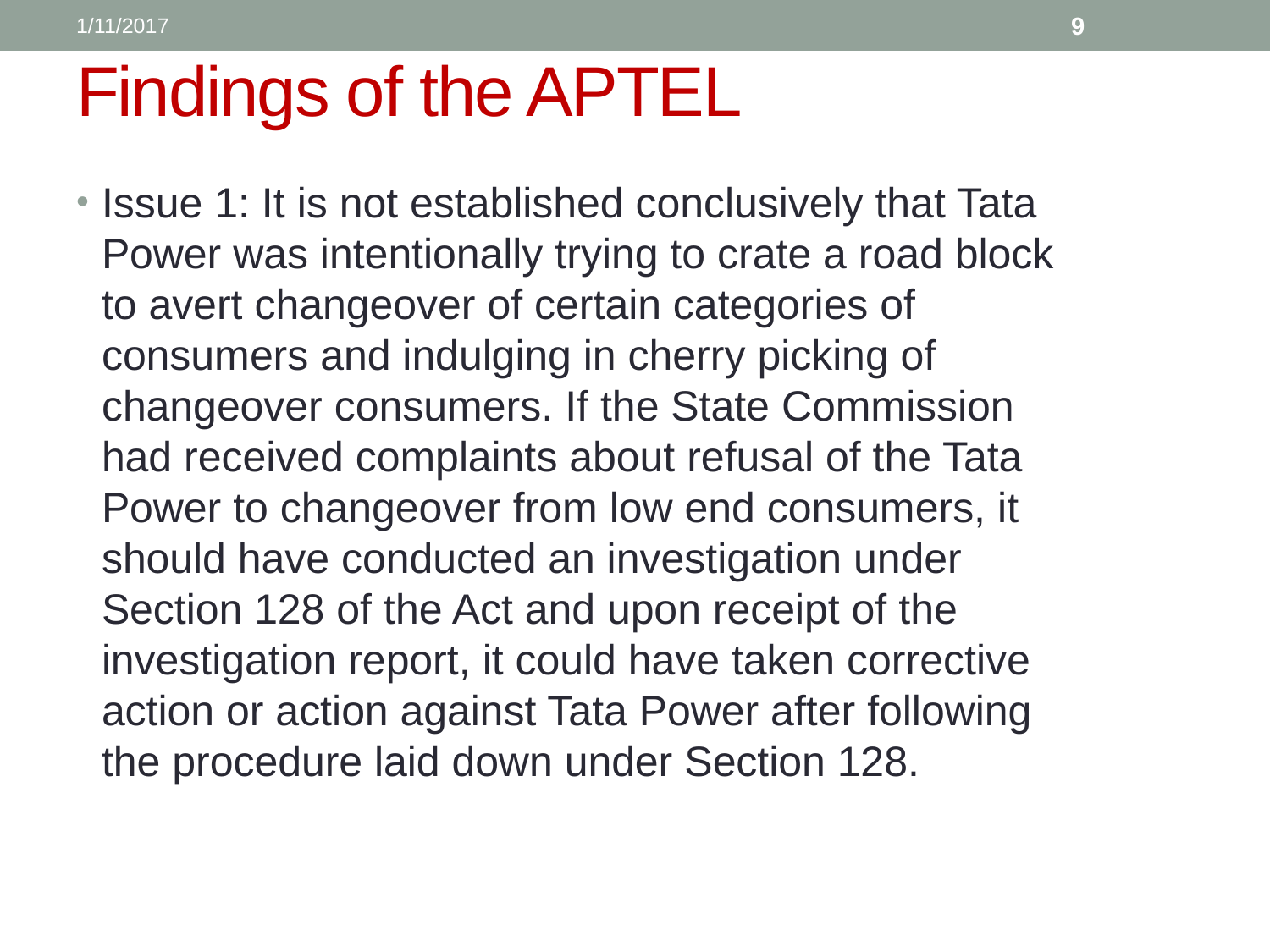

1/11/2017
9
# Findings of the APTEL
Issue 1: It is not established conclusively that Tata Power was intentionally trying to crate a road block to avert changeover of certain categories of consumers and indulging in cherry picking of changeover consumers. If the State Commission had received complaints about refusal of the Tata Power to changeover from low end consumers, it should have conducted an investigation under Section 128 of the Act and upon receipt of the investigation report, it could have taken corrective action or action against Tata Power after following the procedure laid down under Section 128.